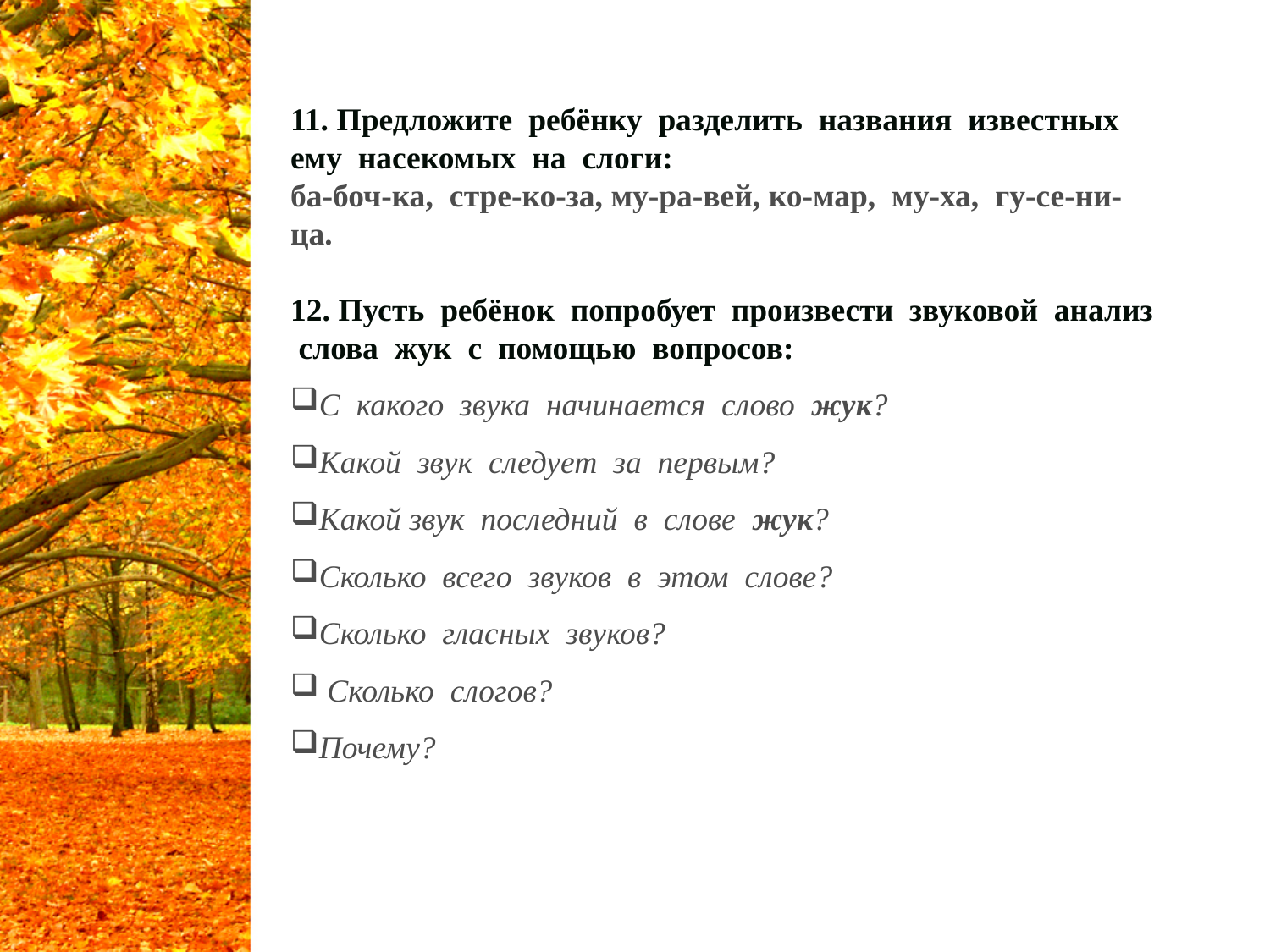

11. Предложите  ребёнку  разделить  названия  известных  ему  насекомых  на  слоги:
ба-боч-ка,  стре-ко-за, му-ра-вей, ко-мар,  му-ха,  гу-се-ни-ца.

12. Пусть  ребёнок  попробует  произвести  звуковой  анализ  слова  жук  с  помощью  вопросов:
С  какого  звука  начинается  слово  жук?
Какой  звук  следует  за  первым?
Какой звук  последний  в  слове  жук?
Сколько  всего  звуков  в  этом  слове?
Сколько  гласных  звуков?
 Сколько  слогов?
Почему?